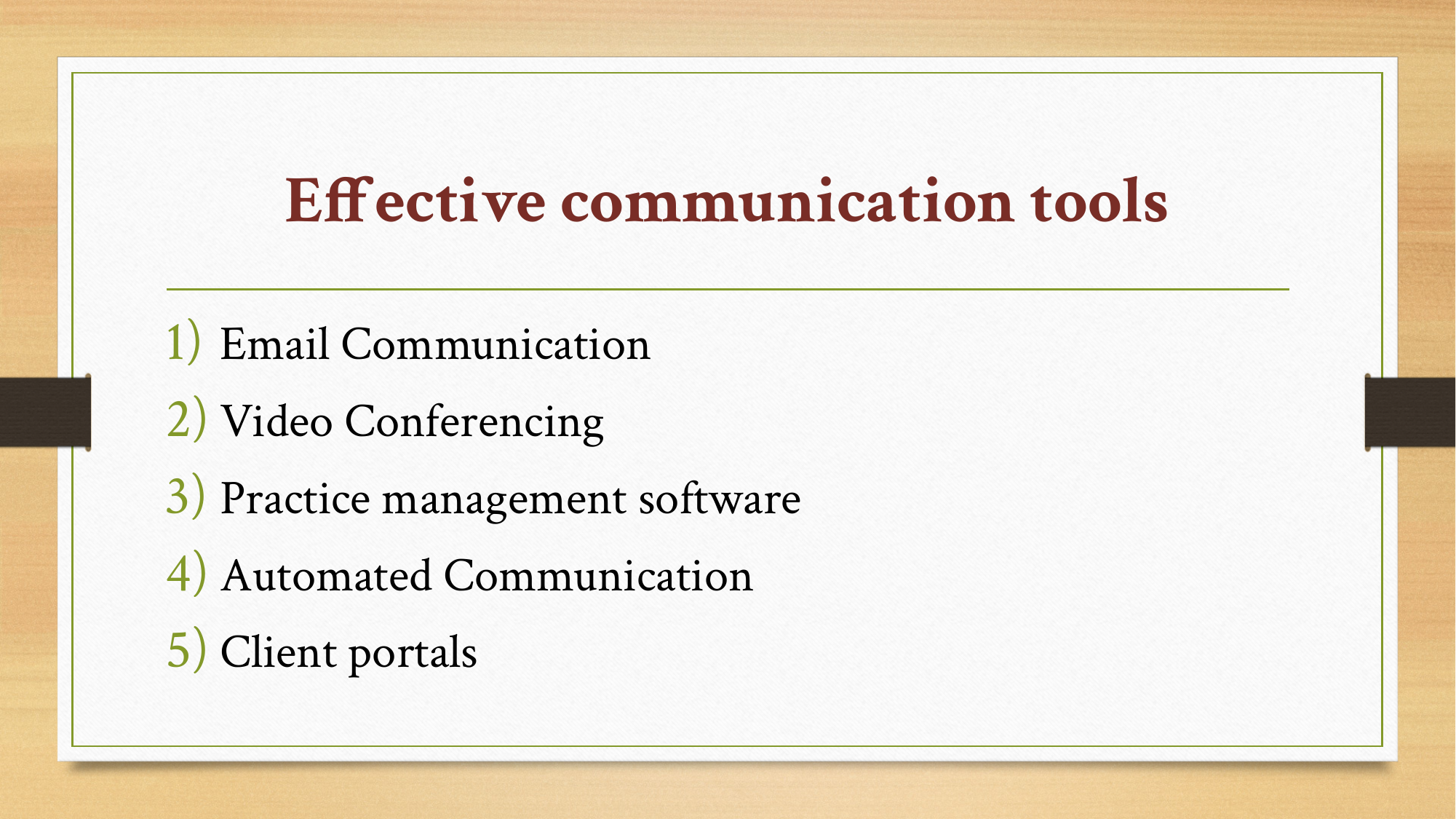

# Effective communication tools
Email Communication
Video Conferencing
Practice management software
Automated Communication
Client portals